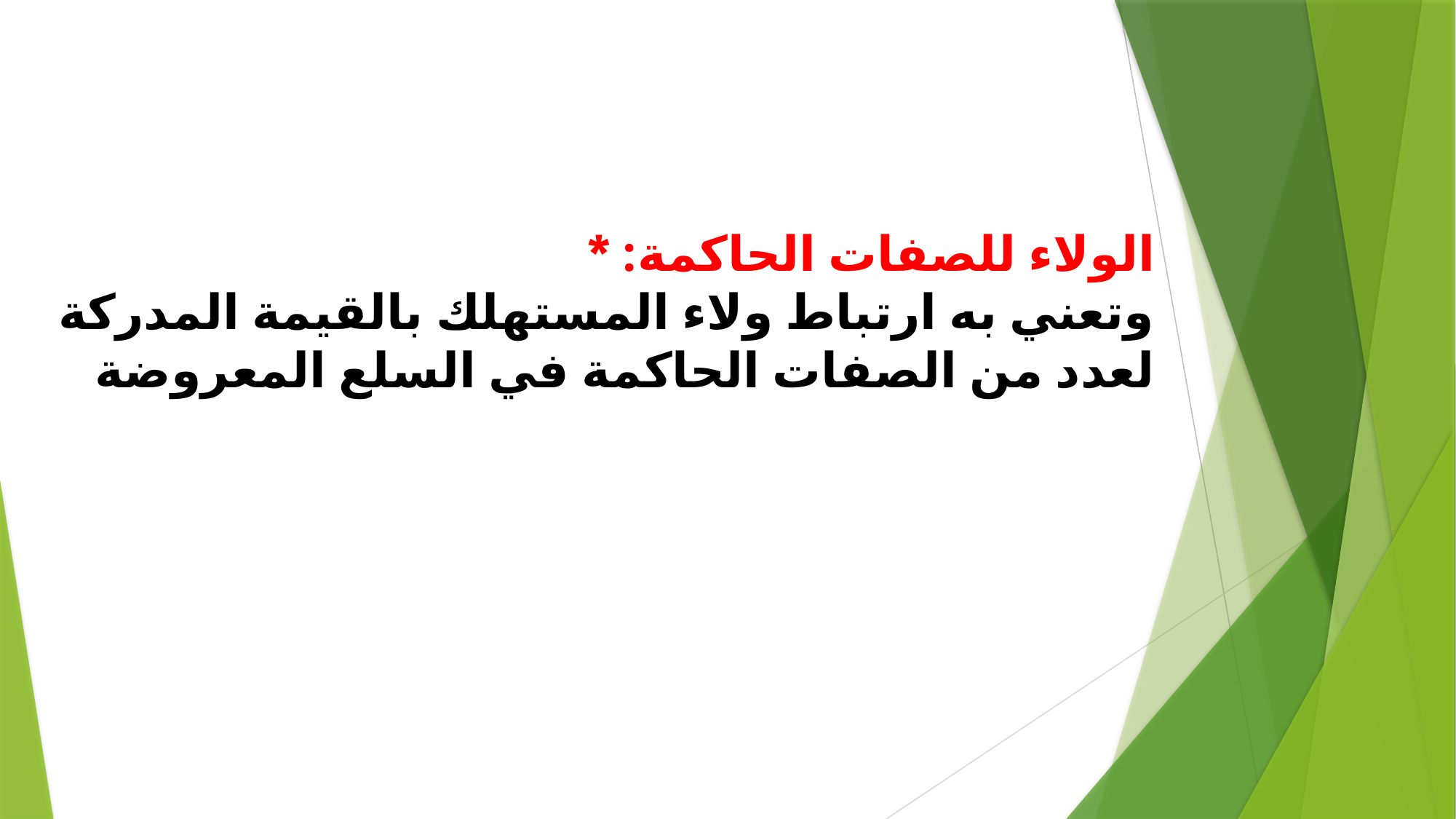

* الولاء للصفات الحاكمة:
وتعني به ارتباط ولاء المستهلك بالقيمة المدركة لعدد من الصفات الحاكمة في السلع المعروضة